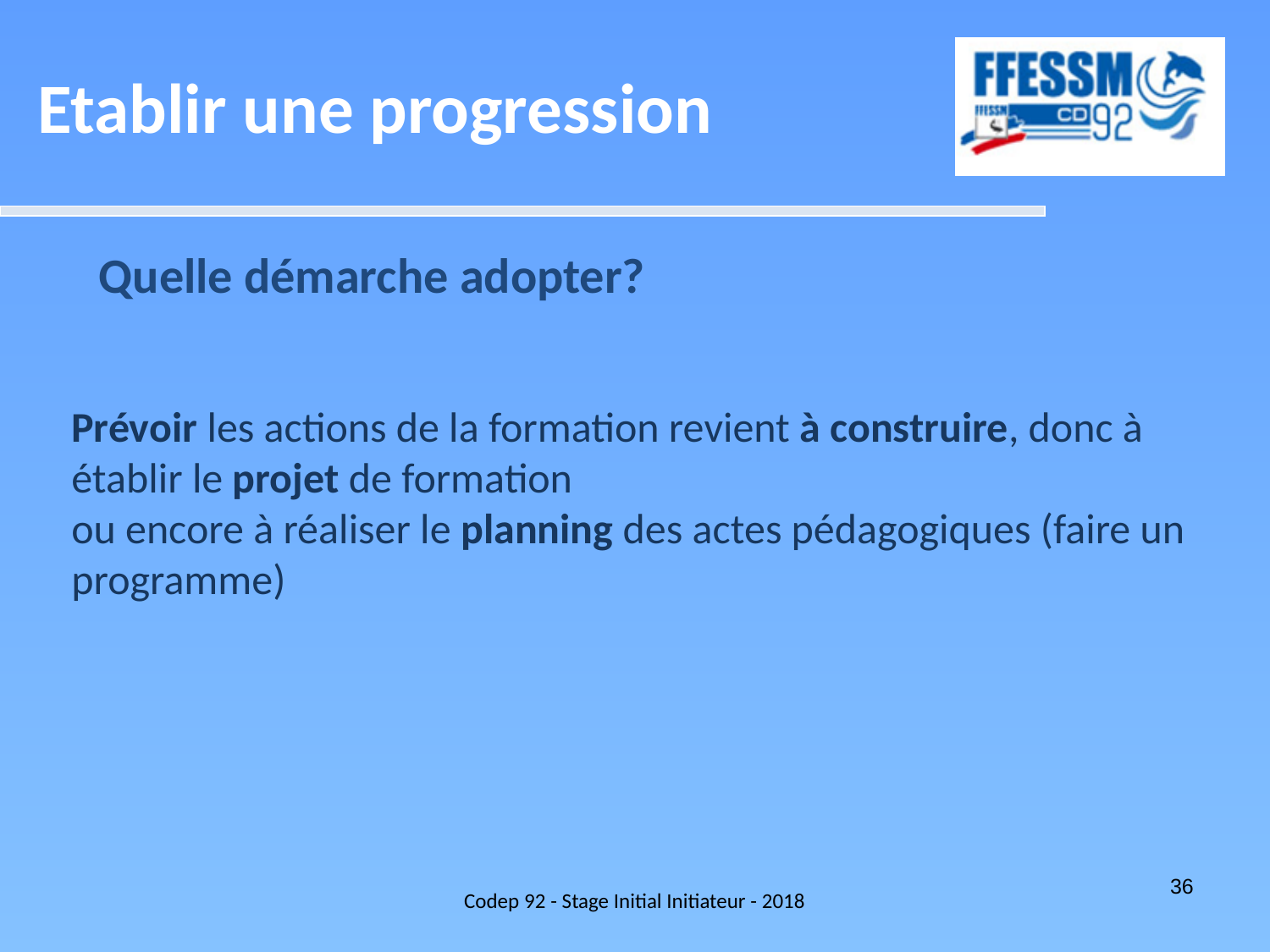

Etablir une progression
Quelle démarche adopter?

Prévoir les actions de la formation revient à construire, donc à établir le projet de formation
ou encore à réaliser le planning des actes pédagogiques (faire un programme)
Codep 92 - Stage Initial Initiateur - 2018
36